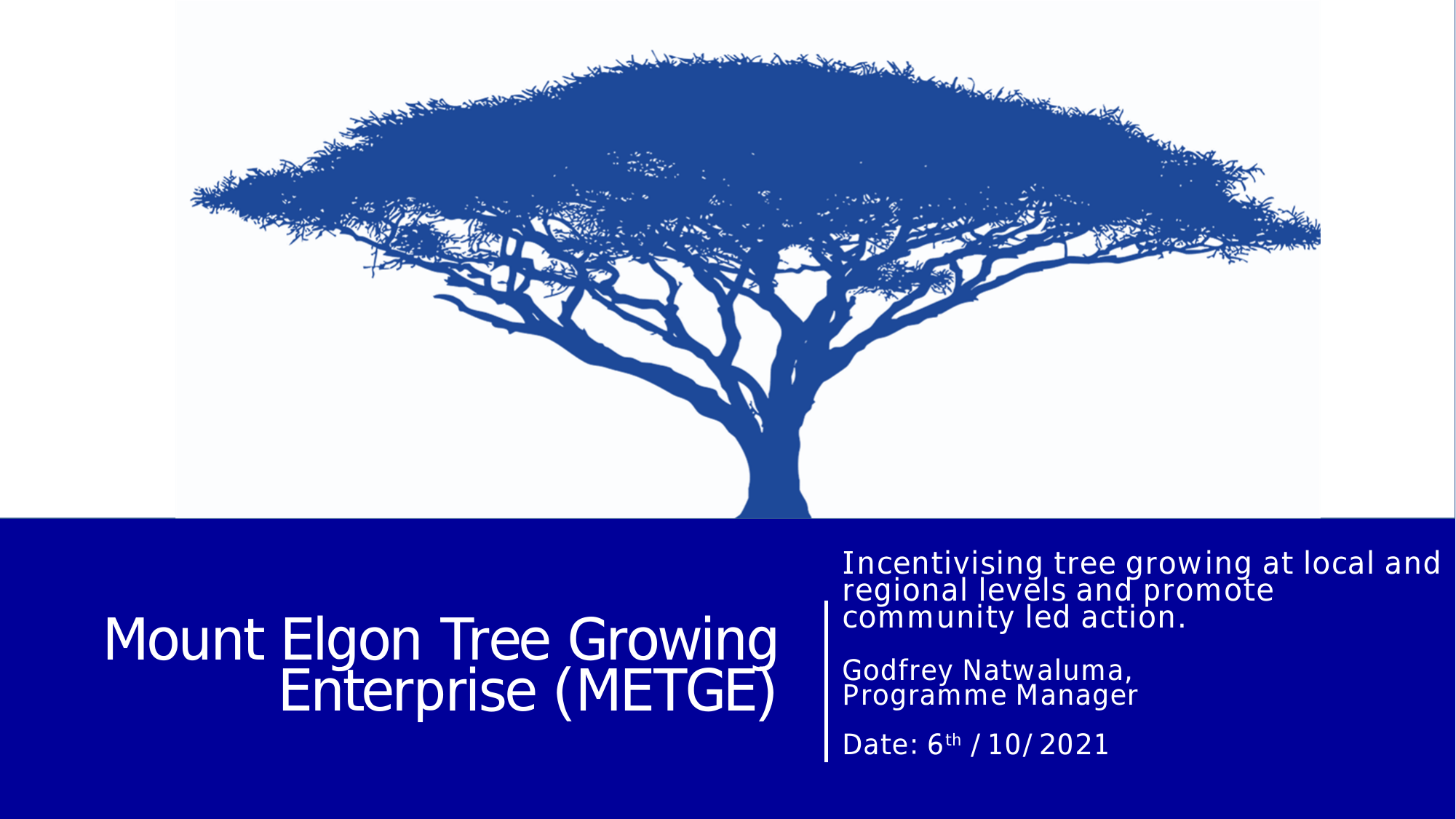

# Incentivising tree growing at local and regional levels and promote community led action. Godfrey Natwaluma, Programme Manager Date: 6th /10/2021
Mount Elgon Tree Growing
Enterprise (METGE)